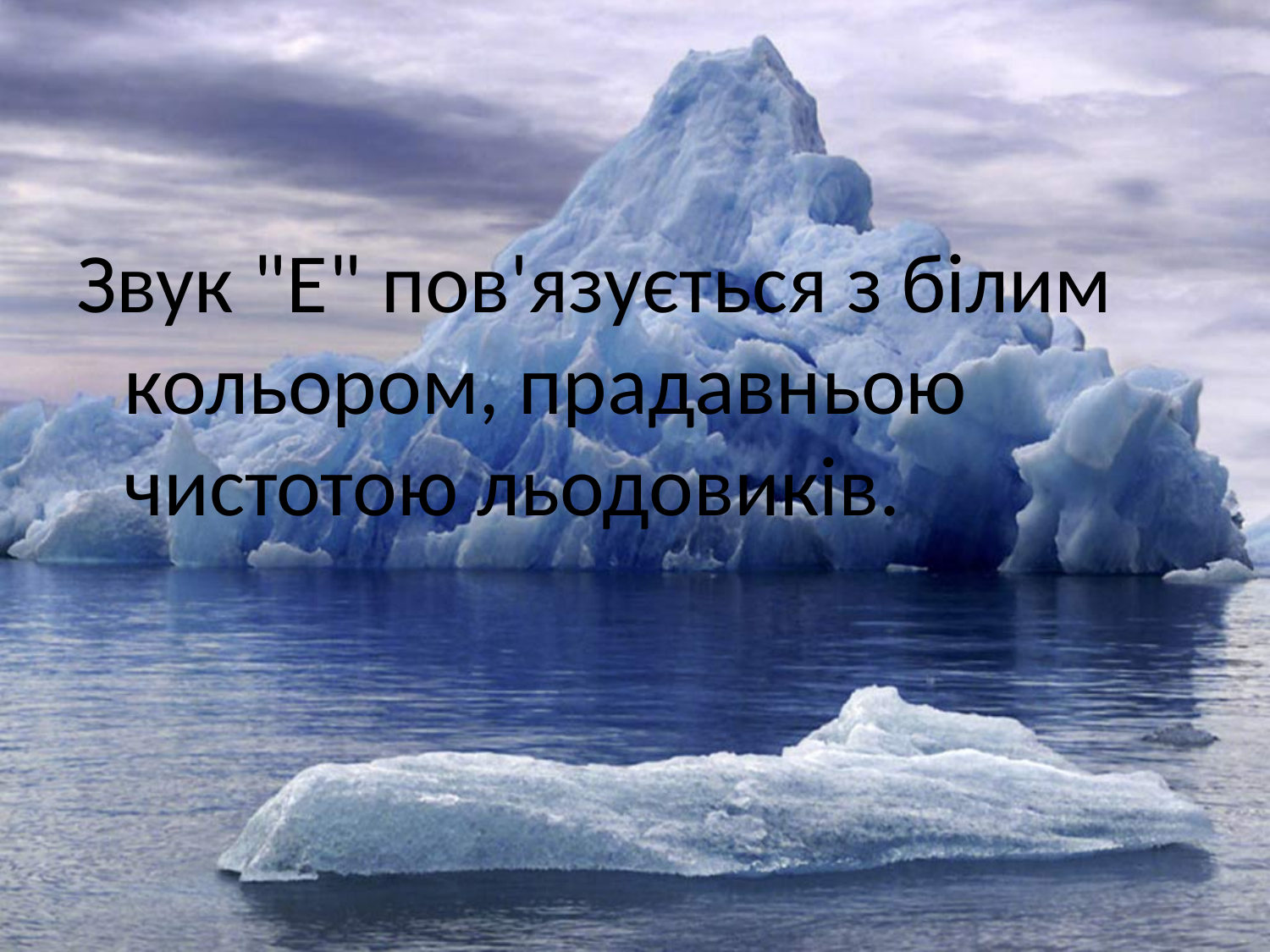

Звук "Е" пов'язується з білим кольором, прадавньою чистотою льодовиків.